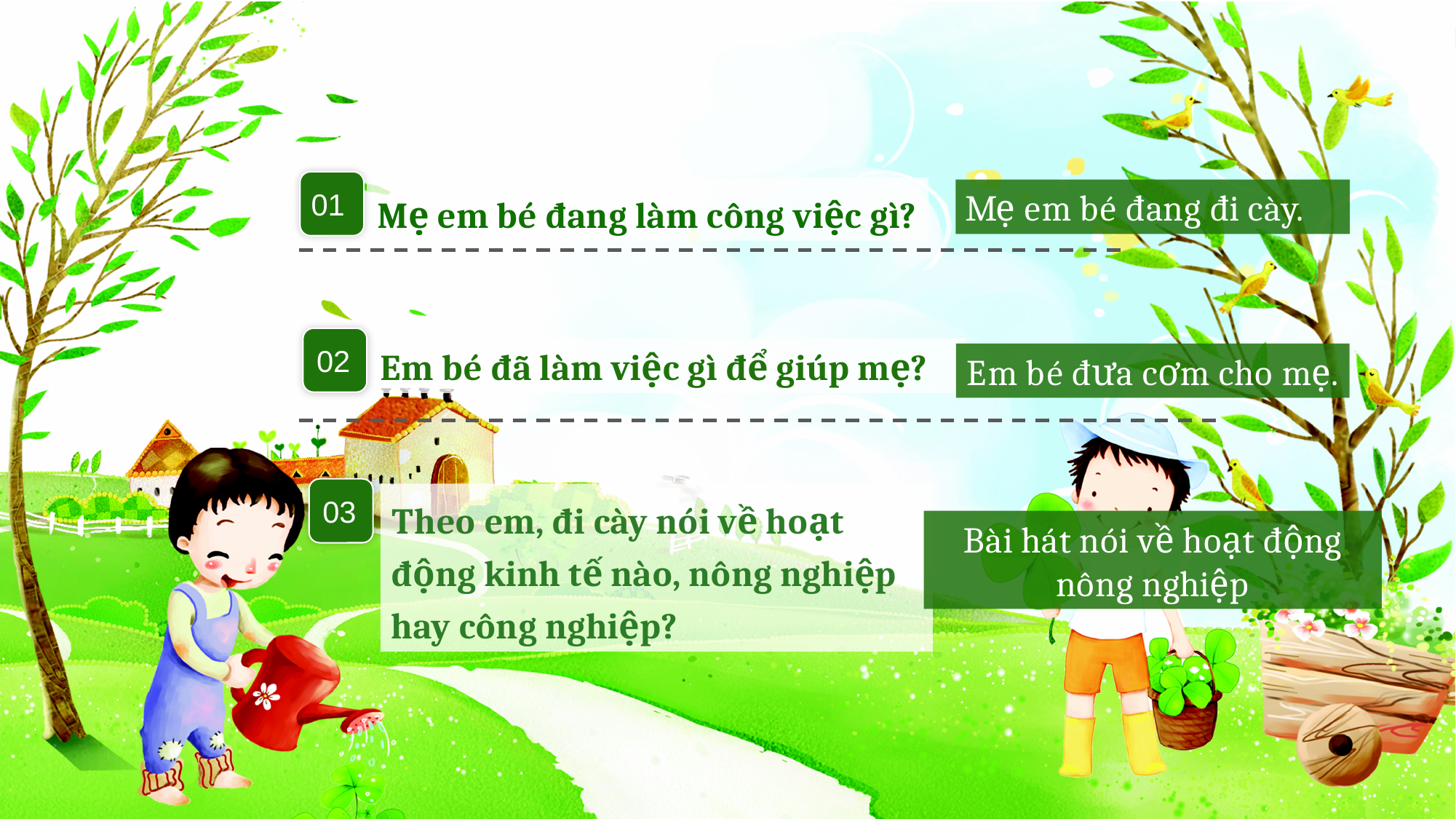

01
Mẹ em bé đang làm công việc gì?
Mẹ em bé đang đi cày.

02
Em bé đã làm việc gì để giúp mẹ?
Em bé đưa cơm cho mẹ.

03
Theo em, đi cày nói về hoạt động kinh tế nào, nông nghiệp hay công nghiệp?
Bài hát nói về hoạt động nông nghiệp